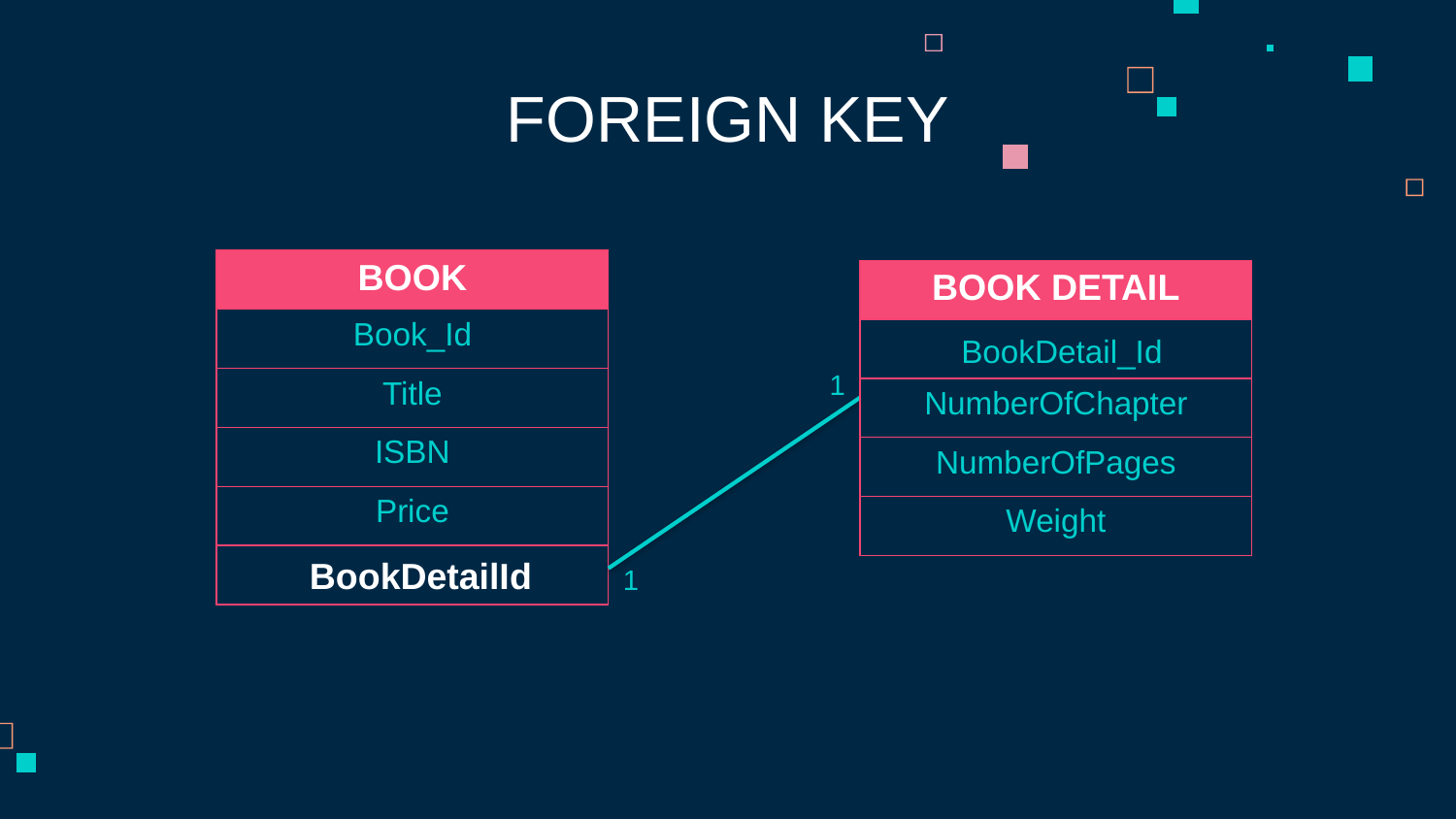

FOREIGN KEY
| BOOK |
| --- |
| Book\_Id |
| Title |
| ISBN |
| Price |
|  |
| BOOK DETAIL |
| --- |
|  |
| NumberOfChapter |
| NumberOfPages |
| Weight |
BookDetail_Id
1
BookDetailId
1